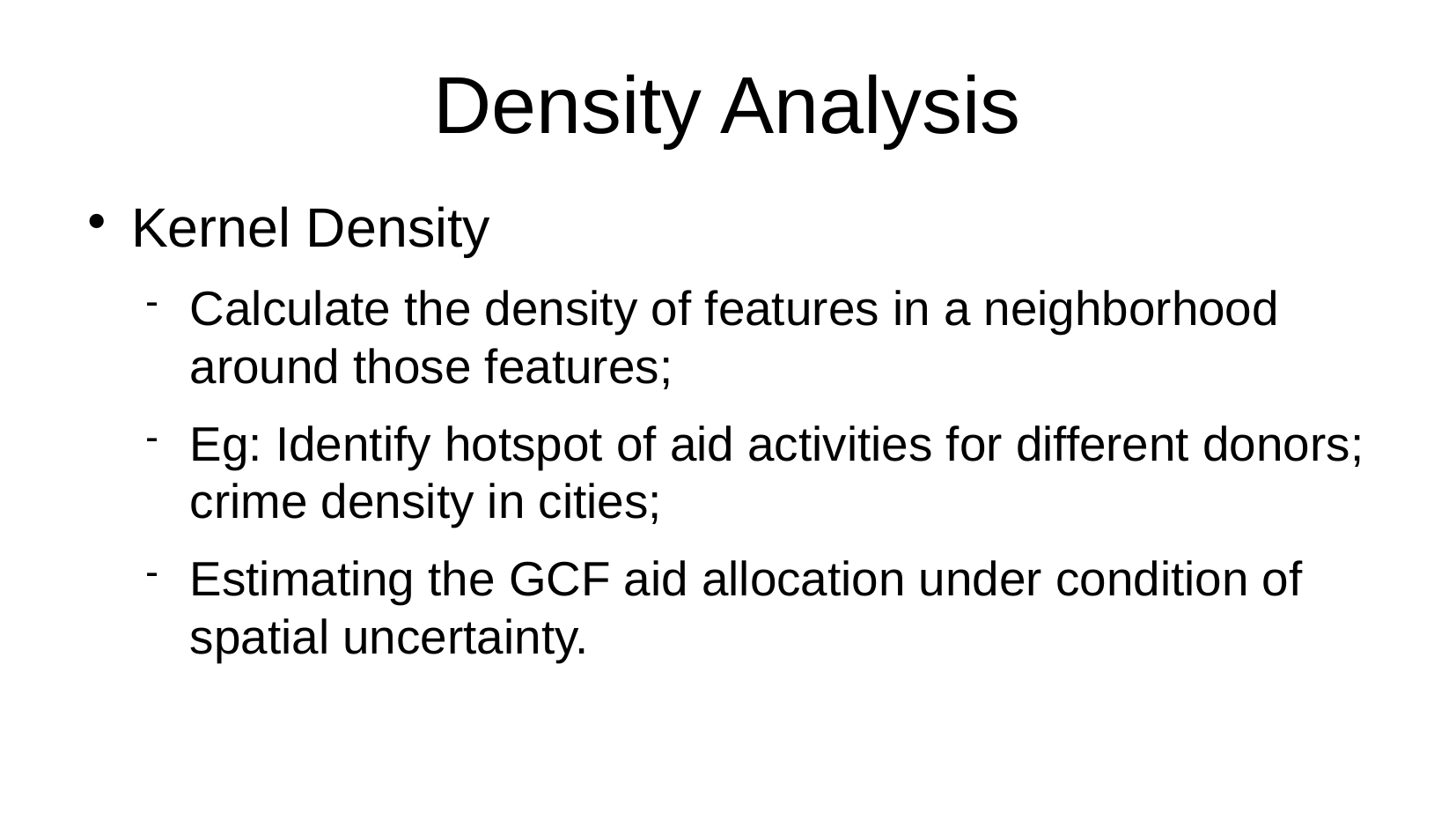

Density Analysis
Kernel Density
Calculate the density of features in a neighborhood around those features;
Eg: Identify hotspot of aid activities for different donors; crime density in cities;
Estimating the GCF aid allocation under condition of spatial uncertainty.